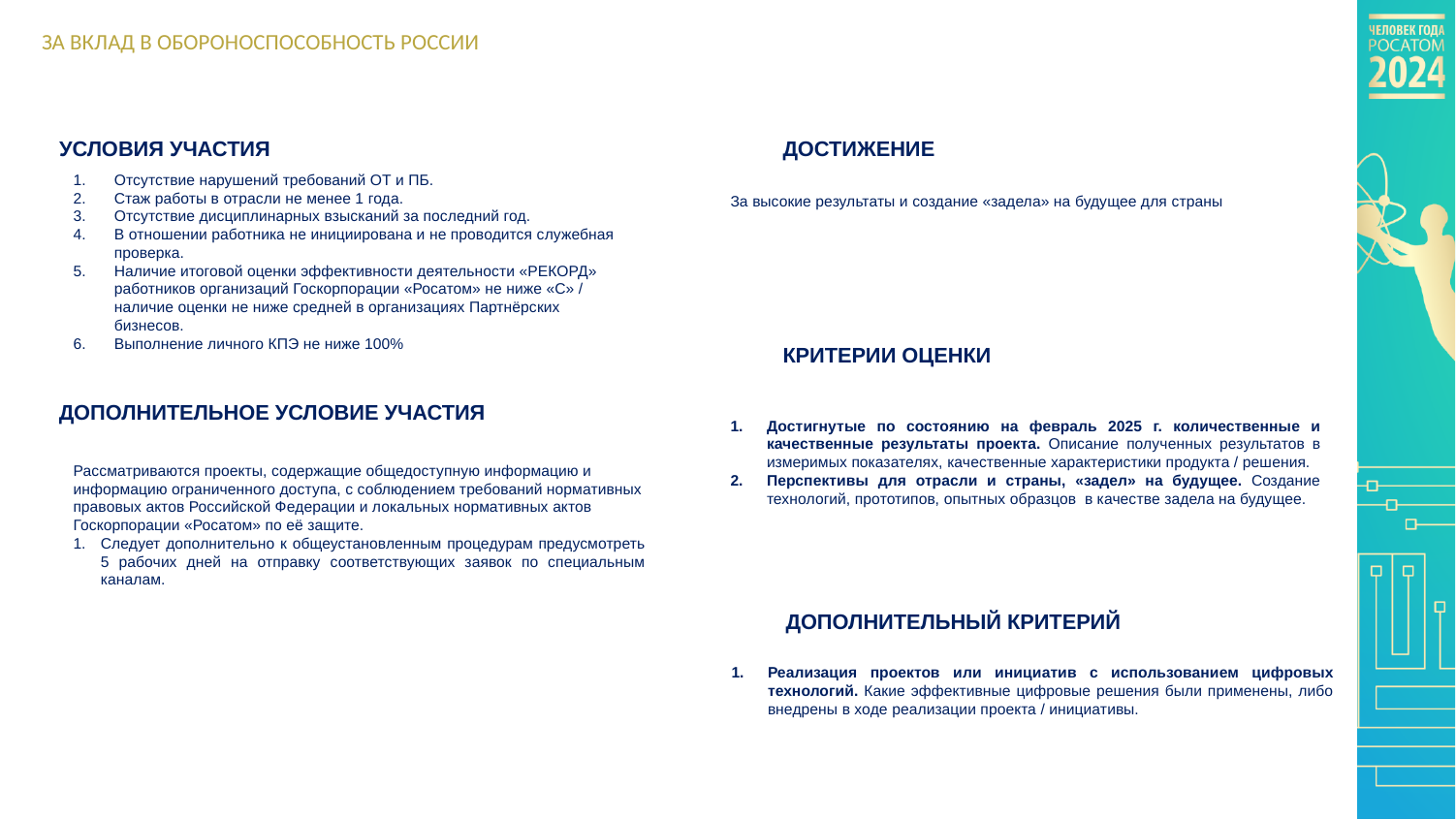

ЗА ВКЛАД В ОБОРОНОСПОСОБНОСТЬ РОССИИ
ДОСТИЖЕНИЕ
УСЛОВИЯ УЧАСТИЯ
Отсутствие нарушений требований ОТ и ПБ.
Стаж работы в отрасли не менее 1 года.
Отсутствие дисциплинарных взысканий за последний год.
В отношении работника не инициирована и не проводится служебная проверка.
Наличие итоговой оценки эффективности деятельности «РЕКОРД» работников организаций Госкорпорации «Росатом» не ниже «С» / наличие оценки не ниже средней в организациях Партнёрских бизнесов.
Выполнение личного КПЭ не ниже 100%
За высокие результаты и создание «задела» на будущее для страны
КРИТЕРИИ ОЦЕНКИ
ДОПОЛНИТЕЛЬНОЕ УСЛОВИЕ УЧАСТИЯ
Достигнутые по состоянию на февраль 2025 г. количественные и качественные результаты проекта. Описание полученных результатов в измеримых показателях, качественные характеристики продукта / решения.
Перспективы для отрасли и страны, «задел» на будущее. Создание технологий, прототипов, опытных образцов  в качестве задела на будущее.
Рассматриваются проекты, содержащие общедоступную информацию и информацию ограниченного доступа, с соблюдением требований нормативных правовых актов Российской Федерации и локальных нормативных актов Госкорпорации «Росатом» по её защите.
Следует дополнительно к общеустановленным процедурам предусмотреть 5 рабочих дней на отправку соответствующих заявок по специальным каналам.
ДОПОЛНИТЕЛЬНЫЙ КРИТЕРИЙ
Реализация проектов или инициатив с использованием цифровых технологий. Какие эффективные цифровые решения были применены, либо внедрены в ходе реализации проекта / инициативы.